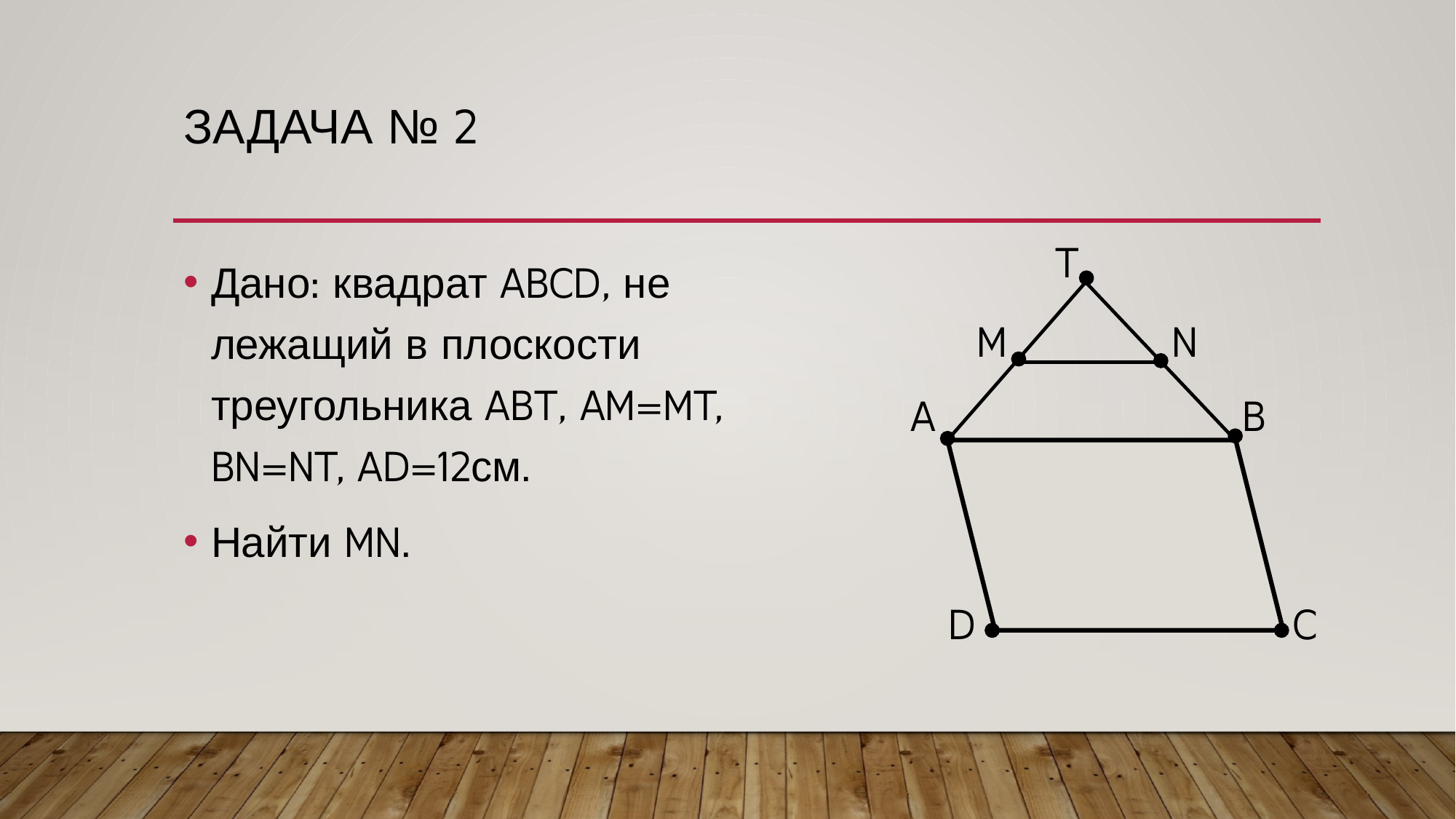

# Задача № 2
T
Дано: квадрат ABCD, не лежащий в плоскости треугольника ABT, AM=MT, BN=NT, AD=12см.
Найти MN.

N
M

B
A

C
D